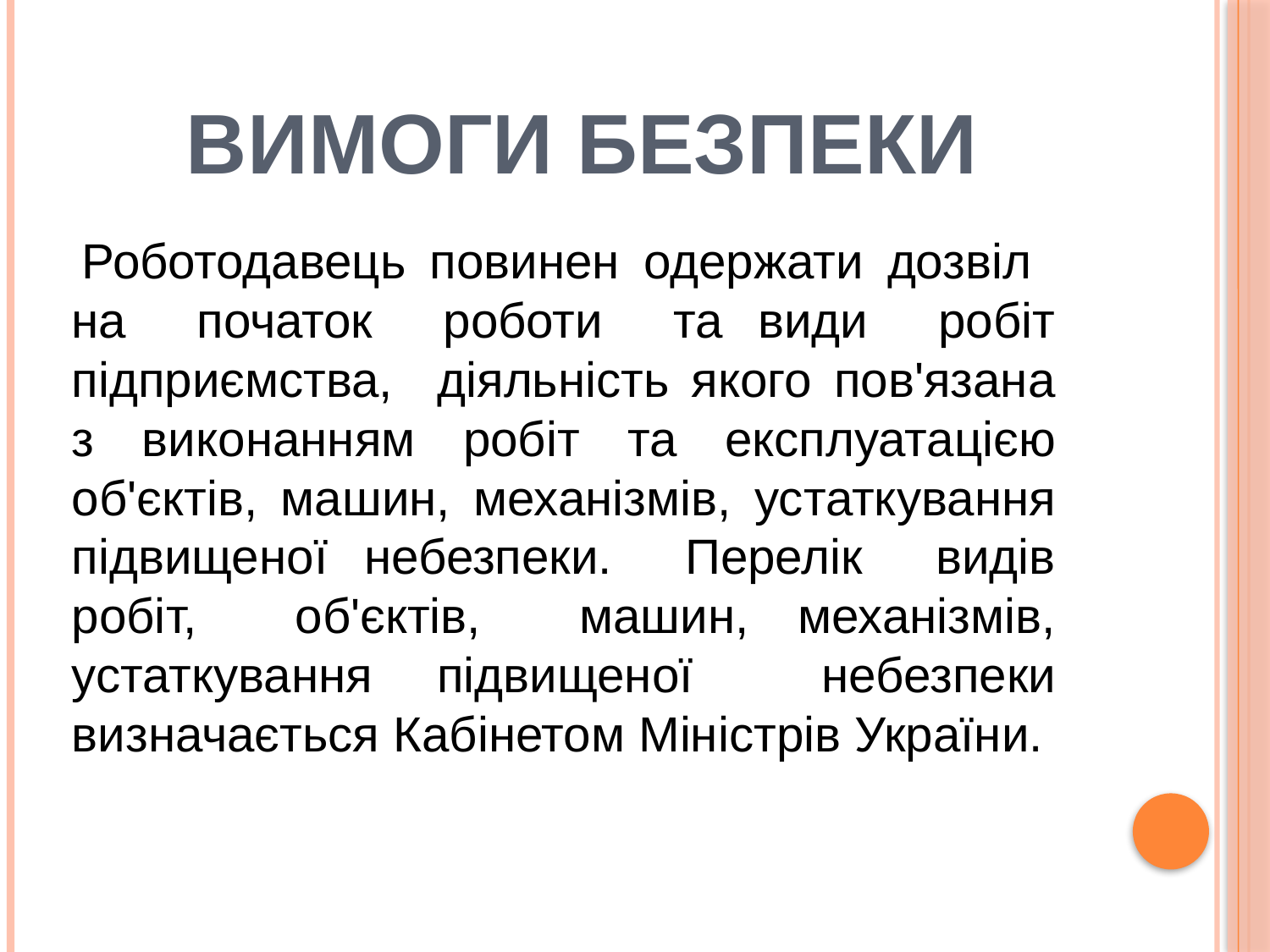

# Вимоги безпеки
  Роботодавець повинен одержати дозвіл  на  початок  роботи  та види  робіт підприємства,  діяльність якого пов'язана з виконанням робіт та експлуатацією об'єктів, машин, механізмів, устаткування підвищеної небезпеки.  Перелік  видів робіт,  об'єктів,  машин, механізмів, устаткування підвищеної  небезпеки визначається Кабінетом Міністрів України.